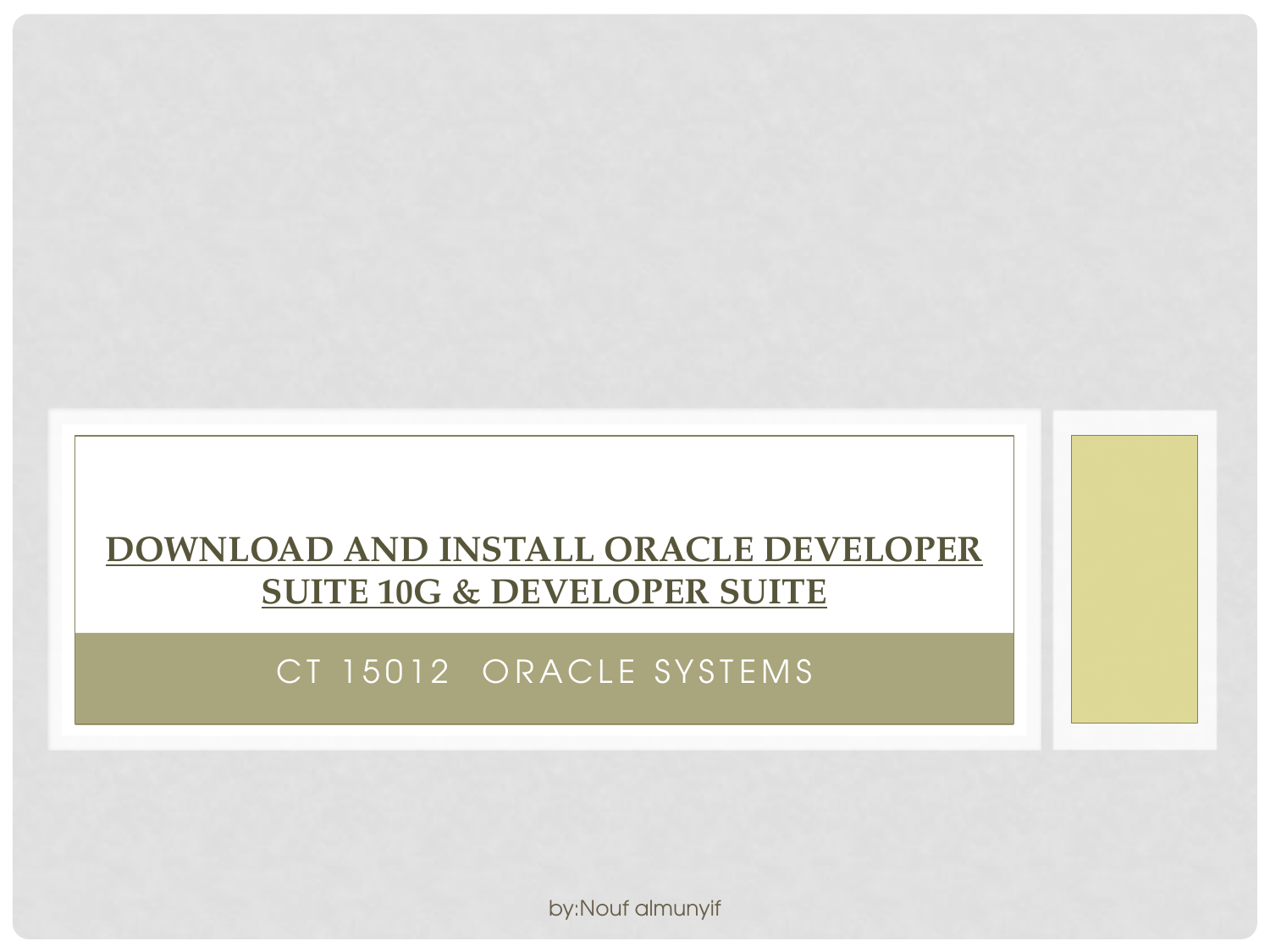

# Download and install Oracle Developer Suite 10g & Developer suite
CT 15012  Oracle systems
by:Nouf almunyif